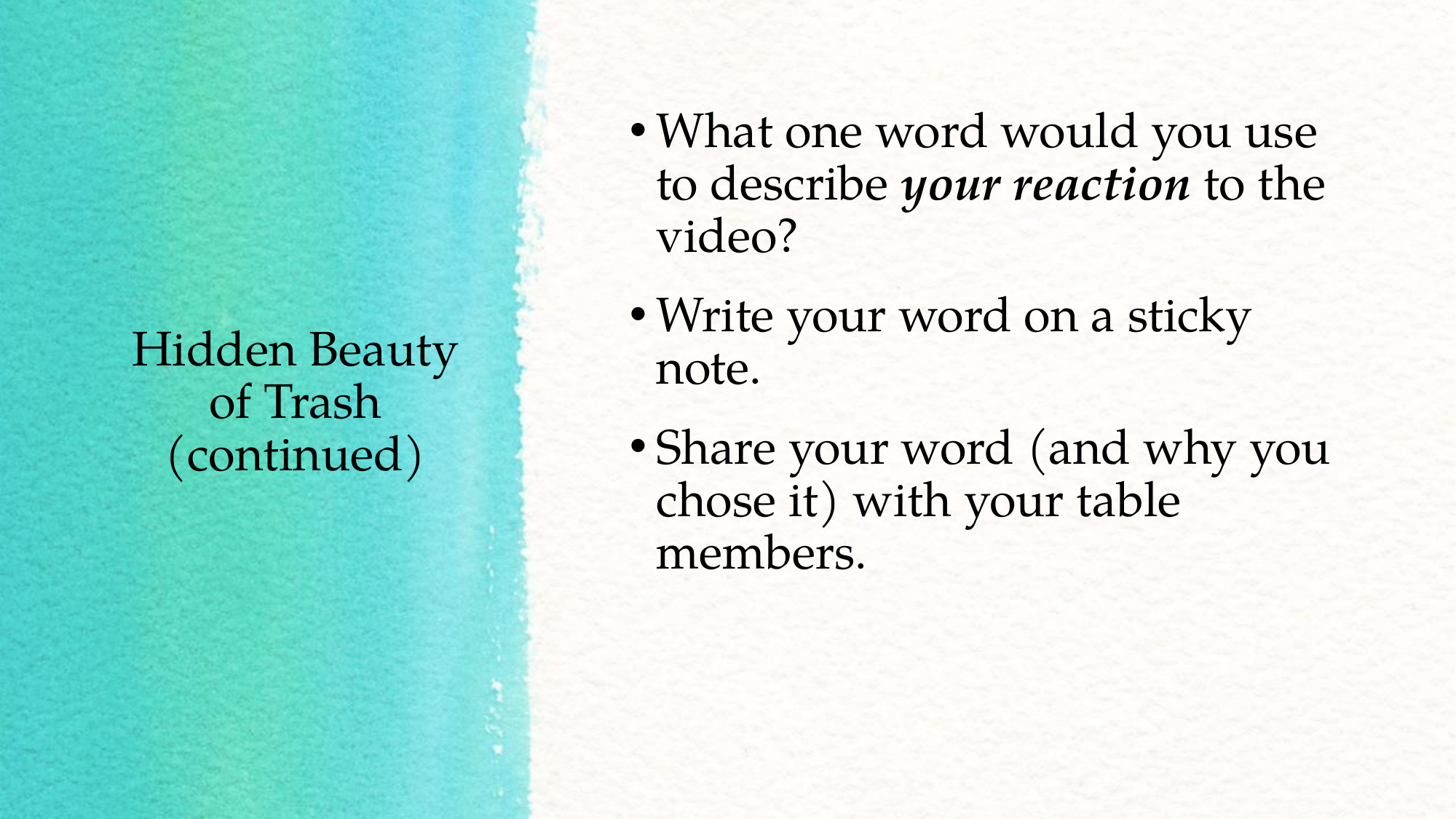

What one word would you use to describe your reaction to the video?
Write your word on a sticky note.
Share your word (and why you chose it) with your table members.

# Hidden Beauty of Trash
(continued)